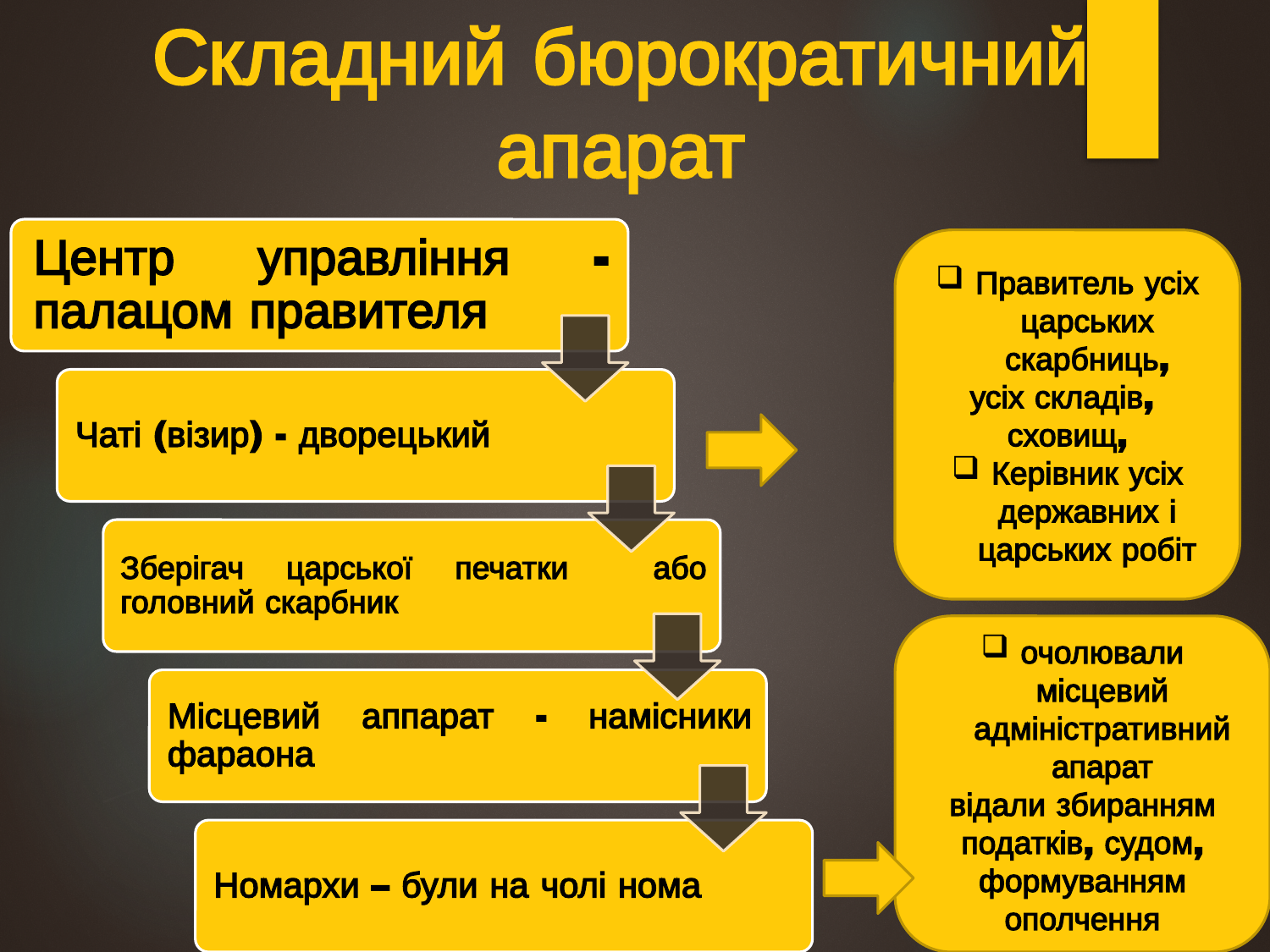

# Складний бюрократичний апарат
Центр управління -палацом правителя
Чаті (візир) - дворецький
Зберігач царської печатки  або головний скарбник
Місцевий аппарат - намісники фараона
Номархи – були на чолі нома

Правитель усіх царських скарбниць,
усіх складів,
сховищ,
Керівник усіх державних і царських робіт

очолювали місцевий адміністративний апарат
відали збиранням податків, судом, формуванням ополчення